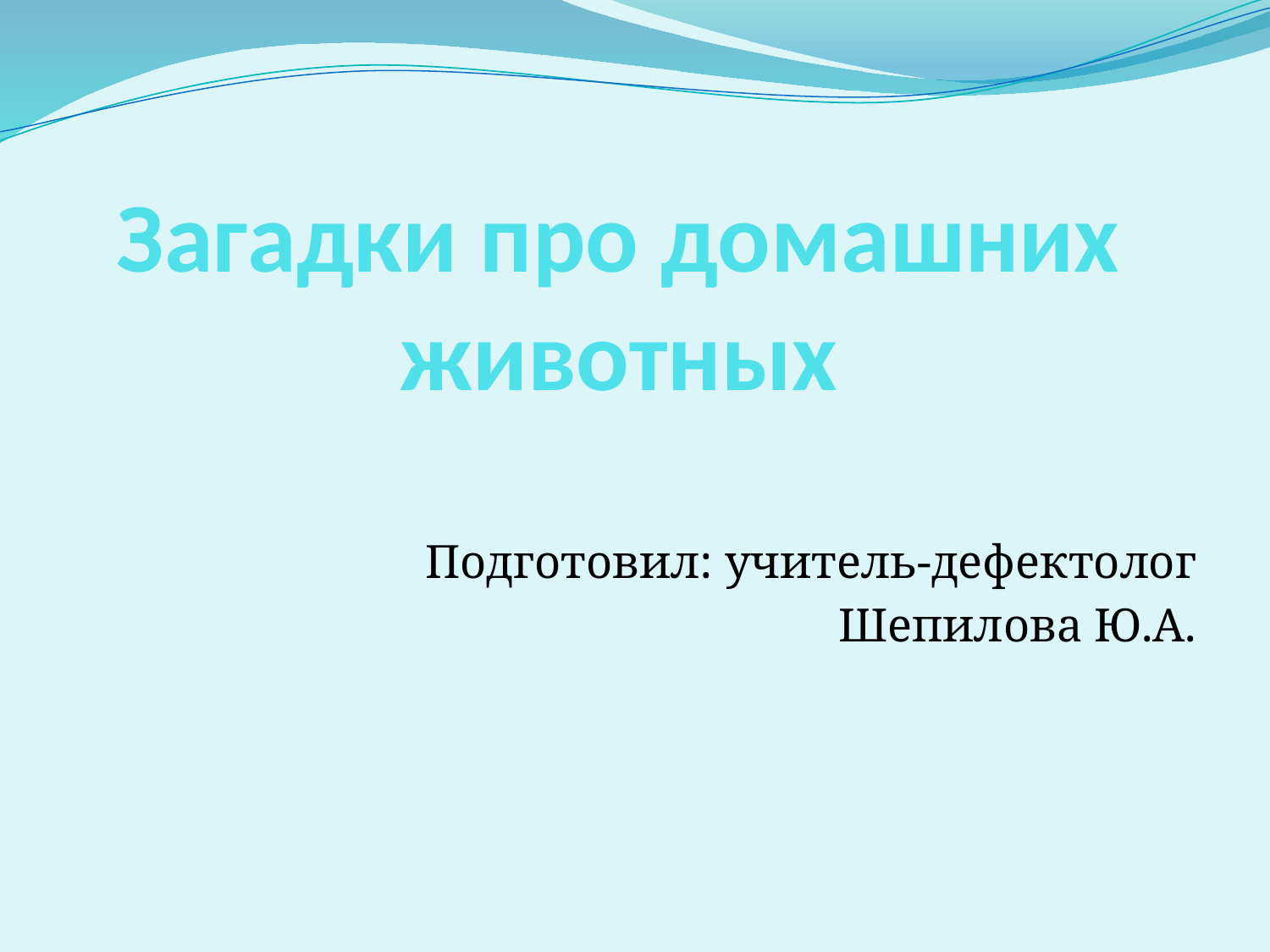

# Загадки про домашних животных
Подготовил: учитель-дефектолог
Шепилова Ю.А.